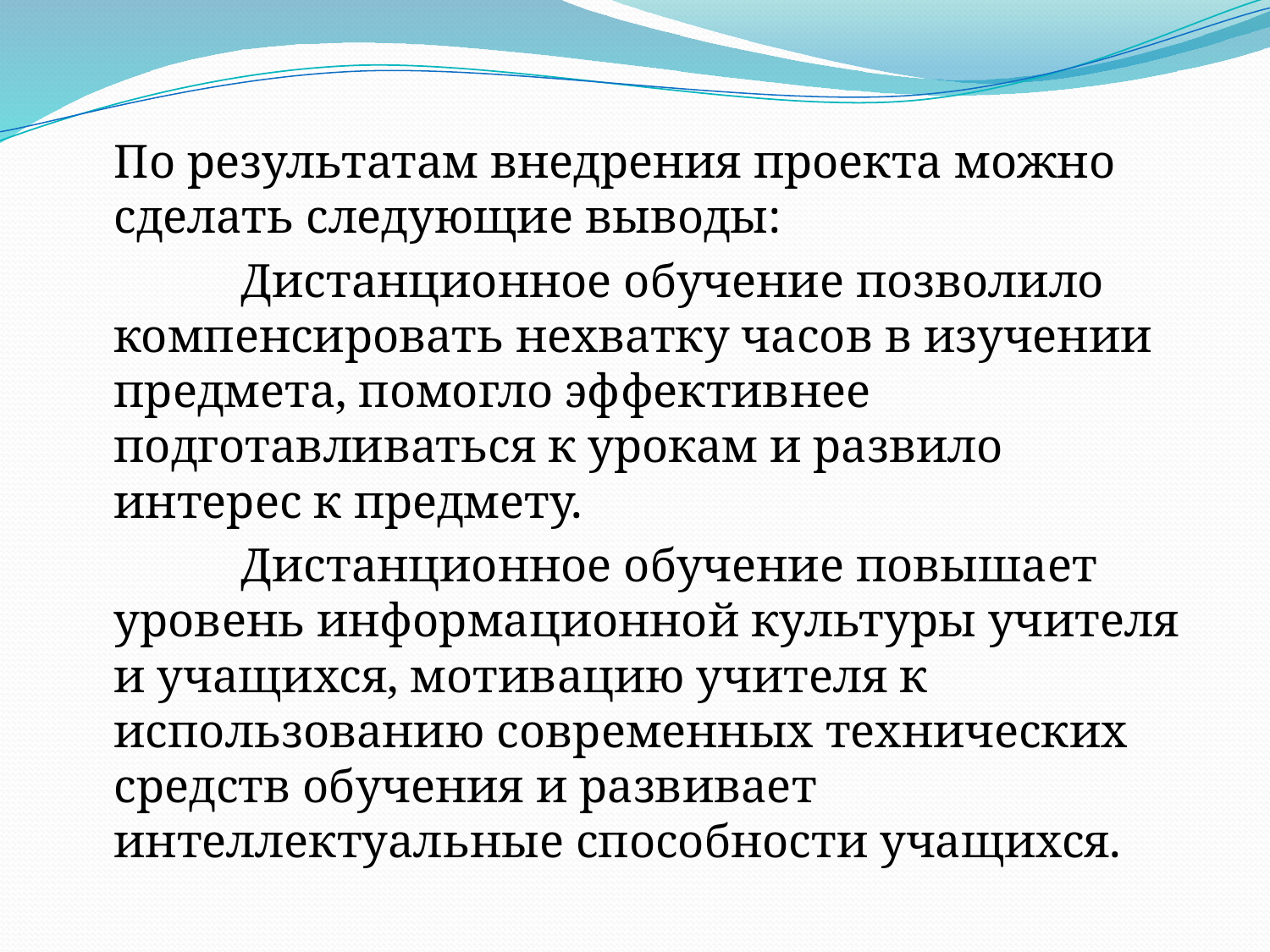

По результатам внедрения проекта можно сделать следующие выводы:
		Дистанционное обучение позволило компенсировать нехватку часов в изучении предмета, помогло эффективнее подготавливаться к урокам и развило интерес к предмету.
		Дистанционное обучение повышает уровень информационной культуры учителя и учащихся, мотивацию учителя к использованию современных технических средств обучения и развивает интеллектуальные способности учащихся.